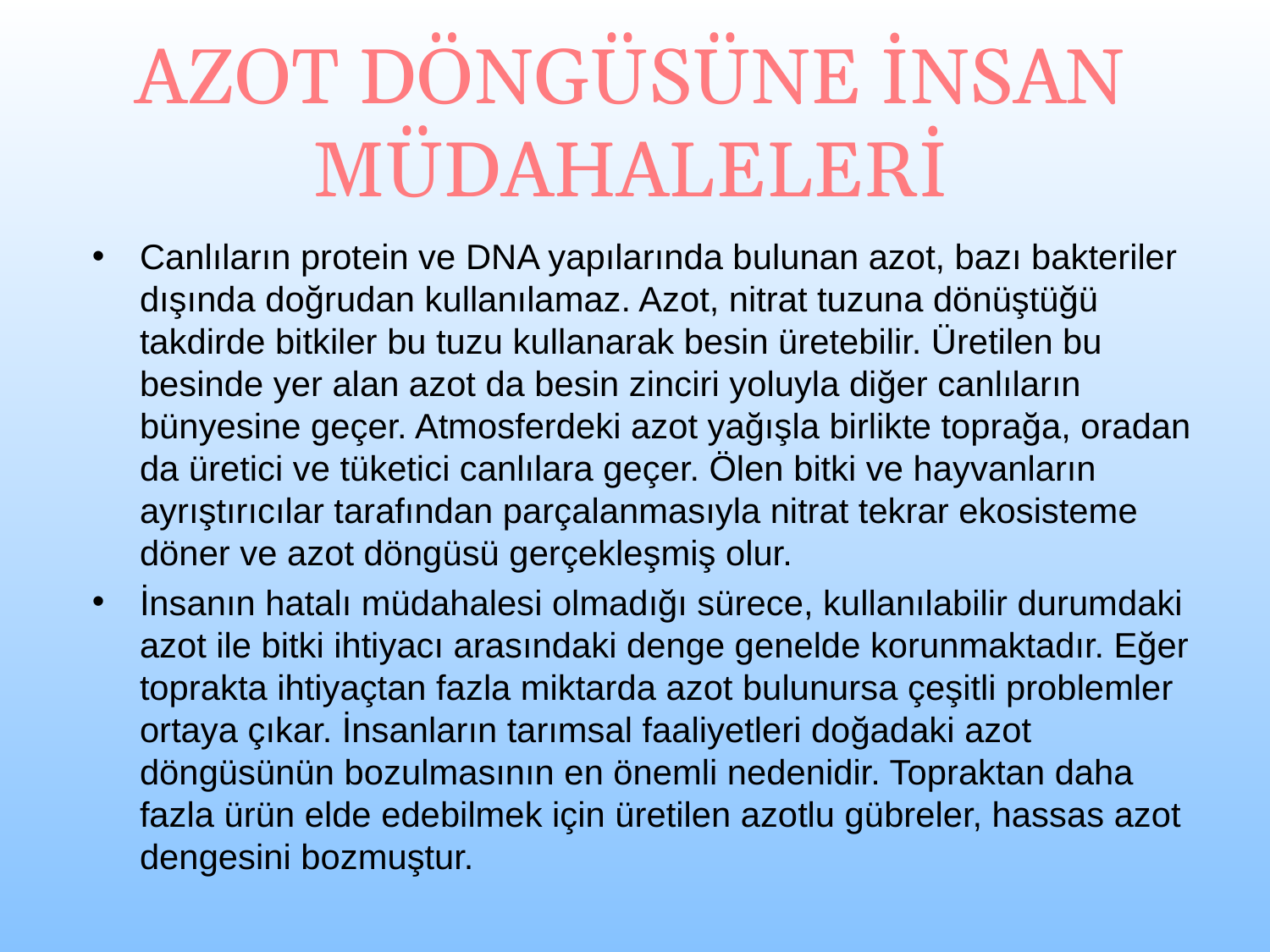

# AZOT DÖNGÜSÜNE İNSAN MÜDAHALELERİ
Canlıların protein ve DNA yapılarında bulunan azot, bazı bakteriler dışında doğrudan kullanılamaz. Azot, nitrat tuzuna dönüştüğü takdirde bitkiler bu tuzu kullanarak besin üretebilir. Üretilen bu besinde yer alan azot da besin zinciri yoluyla diğer canlıların bünyesine geçer. Atmosferdeki azot yağışla birlikte toprağa, oradan da üretici ve tüketici canlılara geçer. Ölen bitki ve hayvanların ayrıştırıcılar tarafından parçalanmasıyla nitrat tekrar ekosisteme döner ve azot döngüsü gerçekleşmiş olur.
İnsanın hatalı müdahalesi olmadığı sürece, kullanılabilir durumdaki azot ile bitki ihtiyacı arasındaki denge genelde korunmaktadır. Eğer toprakta ihtiyaçtan fazla miktarda azot bulunursa çeşitli problemler ortaya çıkar. İnsanların tarımsal faaliyetleri doğadaki azot döngüsünün bozulmasının en önemli nedenidir. Topraktan daha fazla ürün elde edebilmek için üretilen azotlu gübreler, hassas azot dengesini bozmuştur.